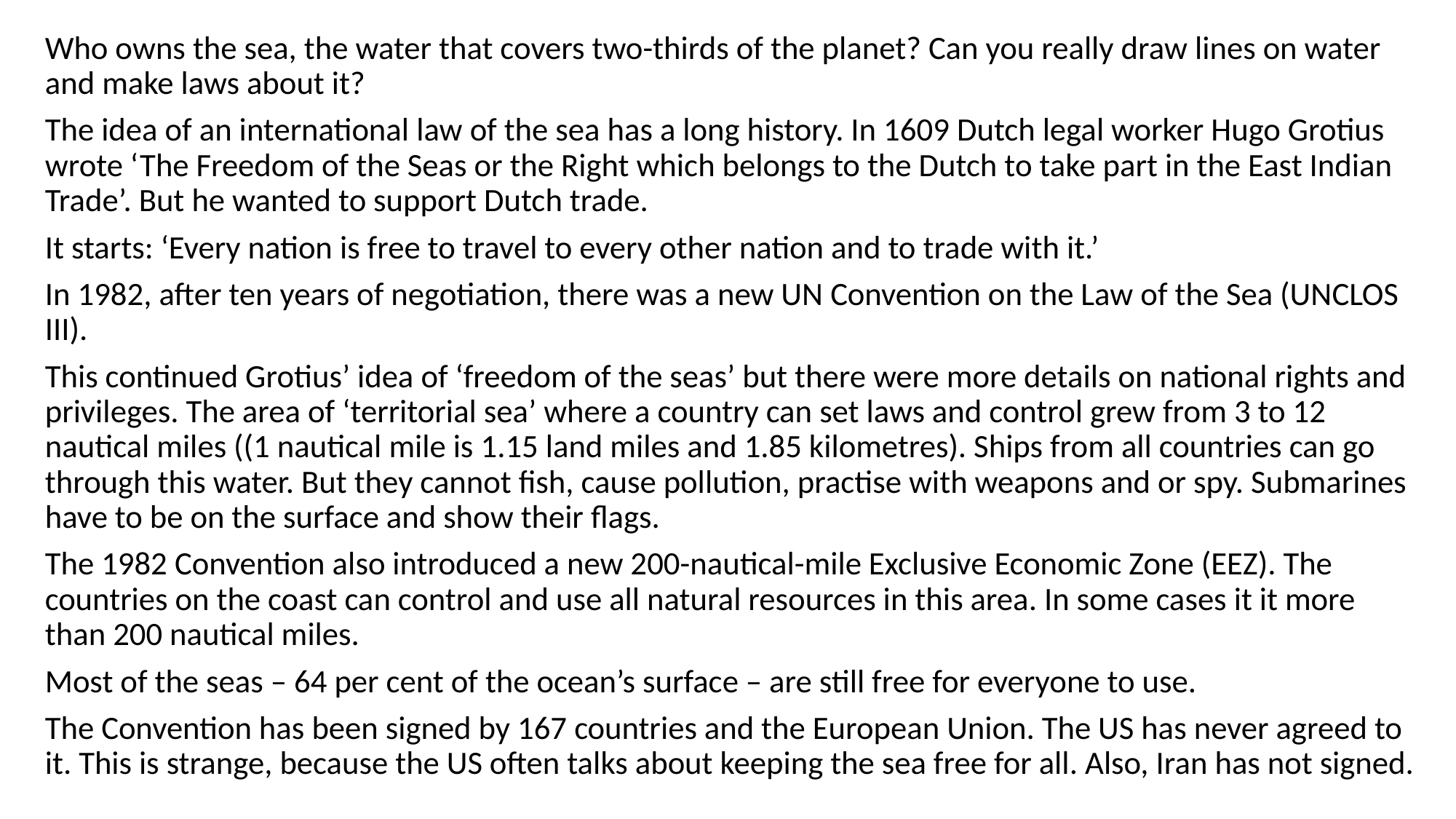

Who owns the sea, the water that covers two-thirds of the planet? Can you really draw lines on water and make laws about it?
The idea of an international law of the sea has a long history. In 1609 Dutch legal worker Hugo Grotius wrote ‘The Freedom of the Seas or the Right which belongs to the Dutch to take part in the East Indian Trade’. But he wanted to support Dutch trade.
It starts: ‘Every nation is free to travel to every other nation and to trade with it.’
In 1982, after ten years of negotiation, there was a new UN Convention on the Law of the Sea (UNCLOS III).
This continued Grotius’ idea of ‘freedom of the seas’ but there were more details on national rights and privileges. The area of ‘territorial sea’ where a country can set laws and control grew from 3 to 12 nautical miles ((1 nautical mile is 1.15 land miles and 1.85 kilometres). Ships from all countries can go through this water. But they cannot fish, cause pollution, practise with weapons and or spy. Submarines have to be on the surface and show their flags.
The 1982 Convention also introduced a new 200-nautical-mile Exclusive Economic Zone (EEZ). The countries on the coast can control and use all natural resources in this area. In some cases it it more than 200 nautical miles.
Most of the seas – 64 per cent of the ocean’s surface – are still free for everyone to use.
The Convention has been signed by 167 countries and the European Union. The US has never agreed to it. This is strange, because the US often talks about keeping the sea free for all. Also, Iran has not signed.